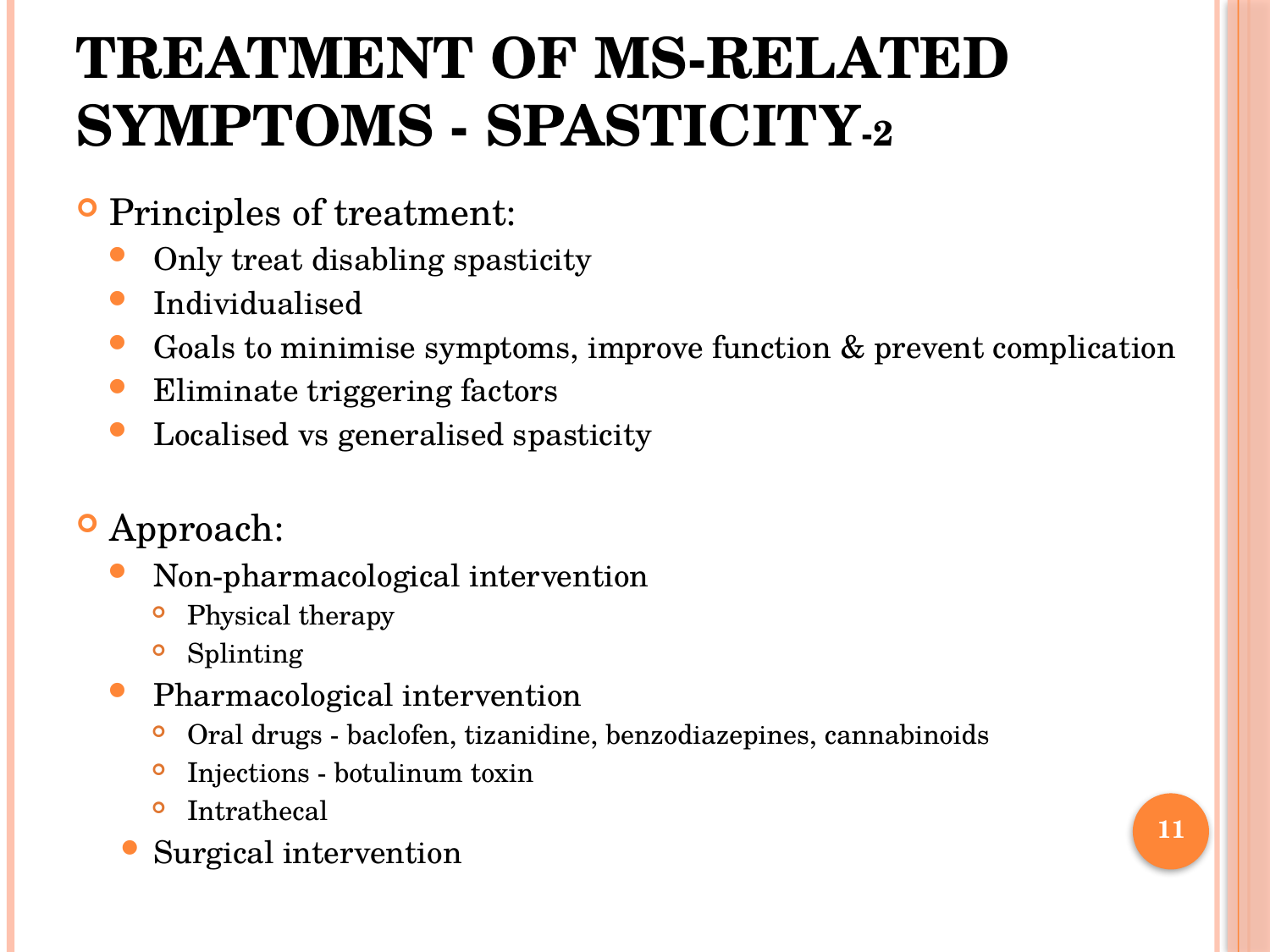

# Treatment of MS-related symptoms - Spasticity-2
Principles of treatment:
Only treat disabling spasticity
Individualised
Goals to minimise symptoms, improve function & prevent complication
Eliminate triggering factors
Localised vs generalised spasticity

Approach:
Non-pharmacological intervention
Physical therapy
Splinting
Pharmacological intervention
Oral drugs - baclofen, tizanidine, benzodiazepines, cannabinoids
Injections - botulinum toxin
Intrathecal
Surgical intervention
11